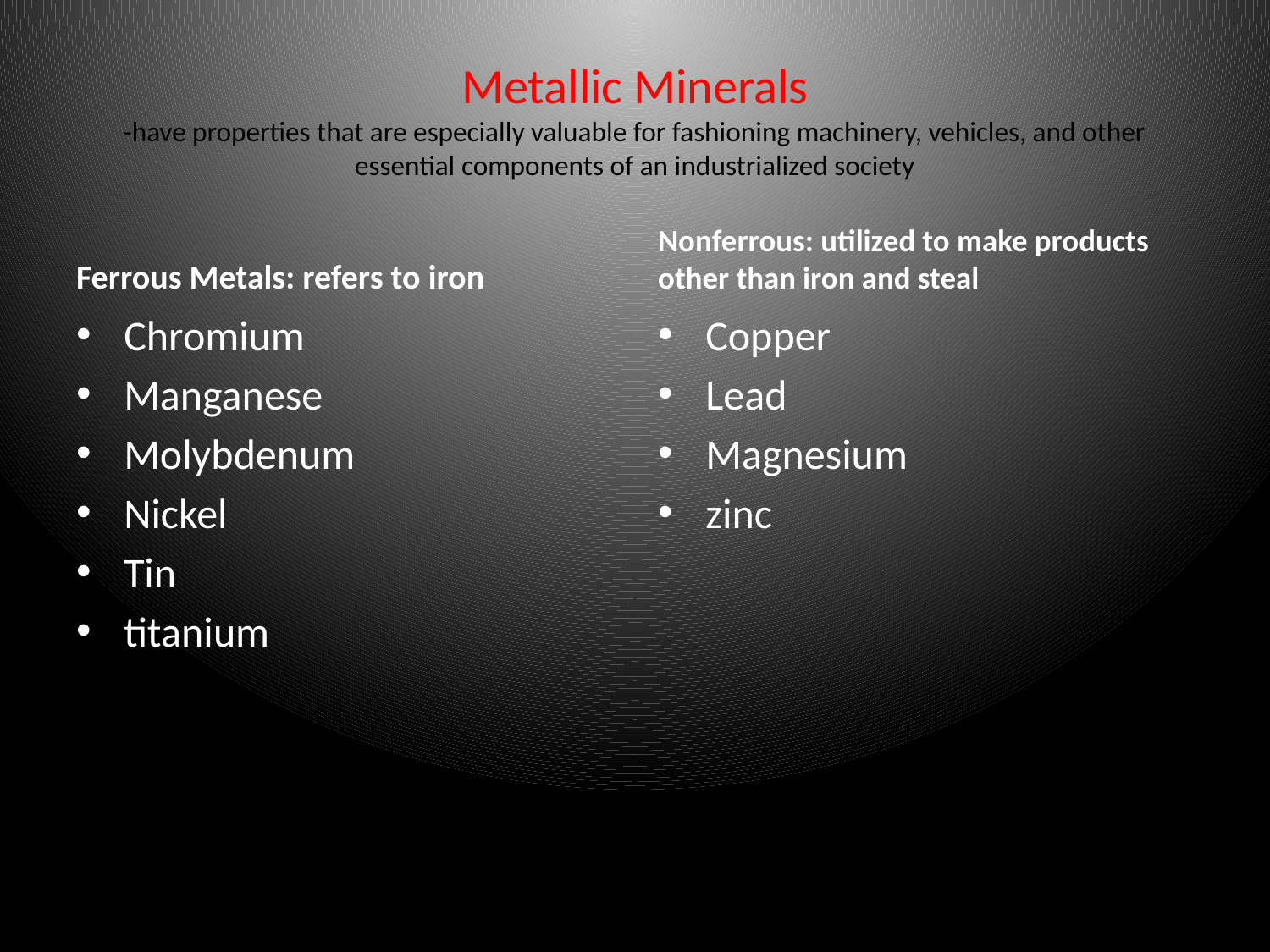

# Metallic Minerals -have properties that are especially valuable for fashioning machinery, vehicles, and other essential components of an industrialized society
Ferrous Metals: refers to iron
Nonferrous: utilized to make products other than iron and steal
Chromium
Manganese
Molybdenum
Nickel
Tin
titanium
Copper
Lead
Magnesium
zinc